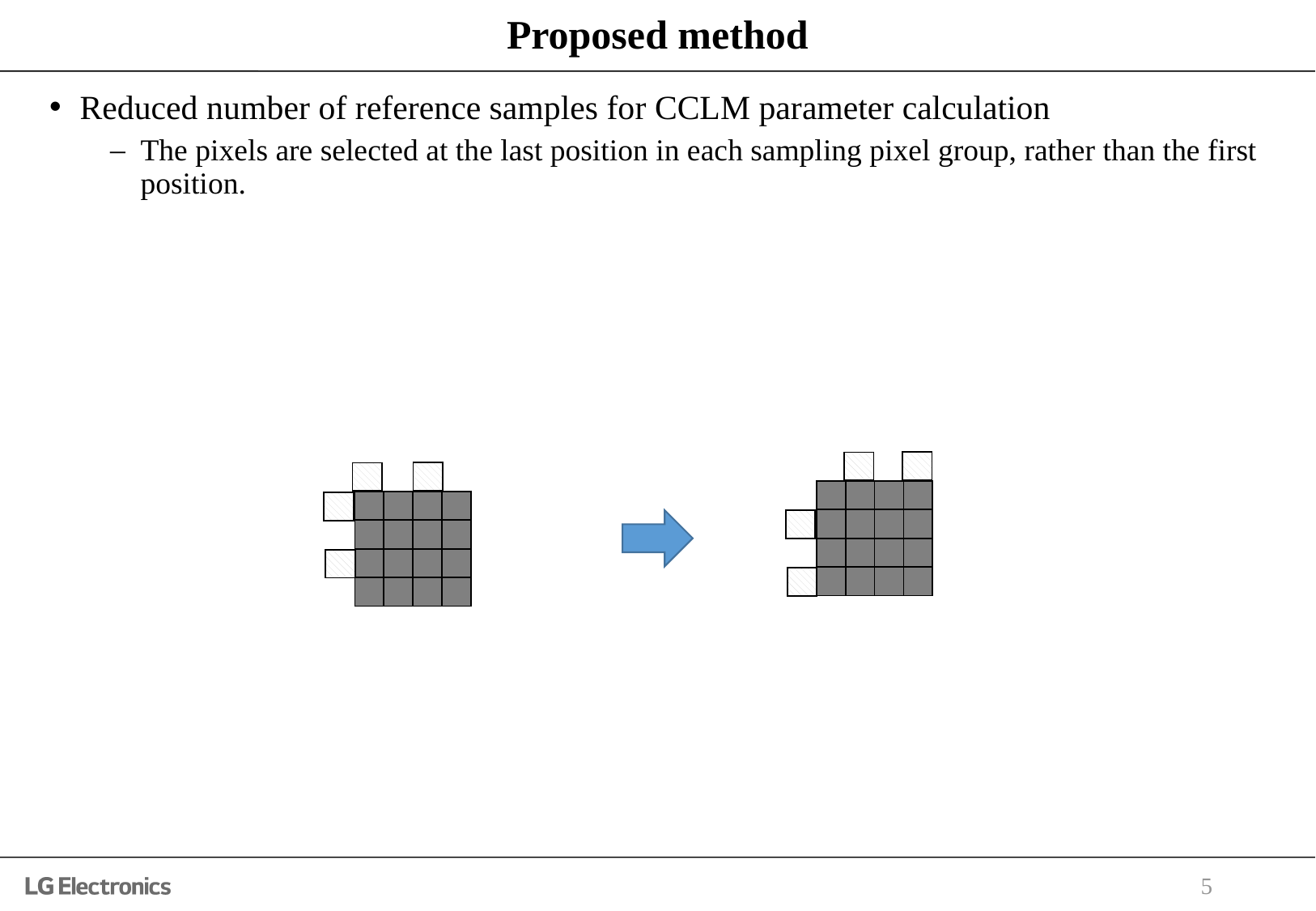

# Proposed method
Reduced number of reference samples for CCLM parameter calculation
The pixels are selected at the last position in each sampling pixel group, rather than the first position.

|  |
| --- |
|  |
| --- |

|  |
| --- |
|  |
| --- |
|  |  |  |  |
| --- | --- | --- | --- |
|  |  |  |  |
|  |  |  |  |
|  |  |  |  |
|  |  |  |  |
| --- | --- | --- | --- |
|  |  |  |  |
|  |  |  |  |
|  |  |  |  |
|  |
| --- |

|  |
| --- |
|  |
| --- |
|  |
| --- |
5